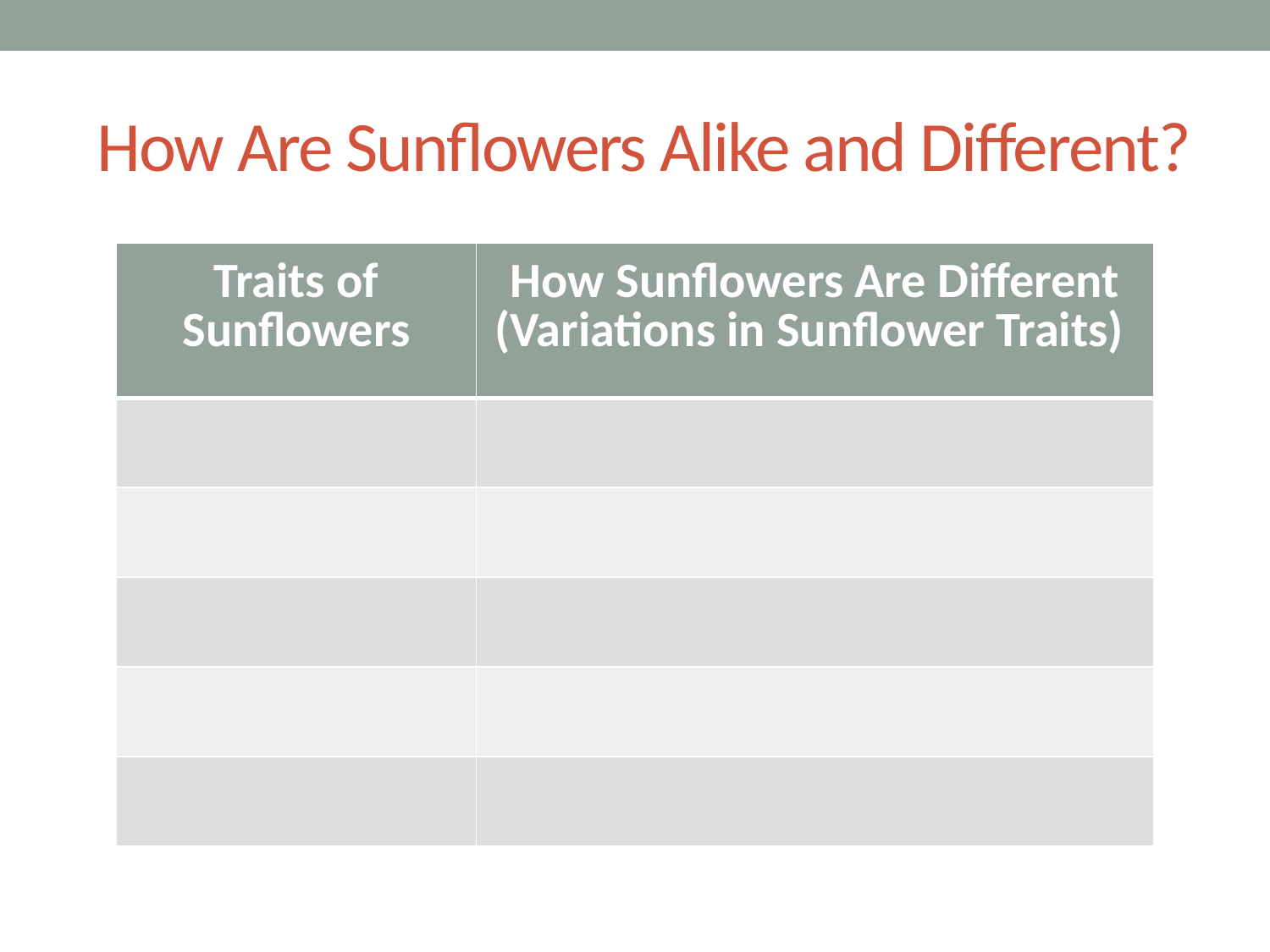

# How Are Sunflowers Alike and Different?

| Traits of Sunflowers | How Sunflowers Are Different (Variations in Sunflower Traits) |
| --- | --- |
|  |  |
|  |  |
|  |  |
|  |  |
|  |  |